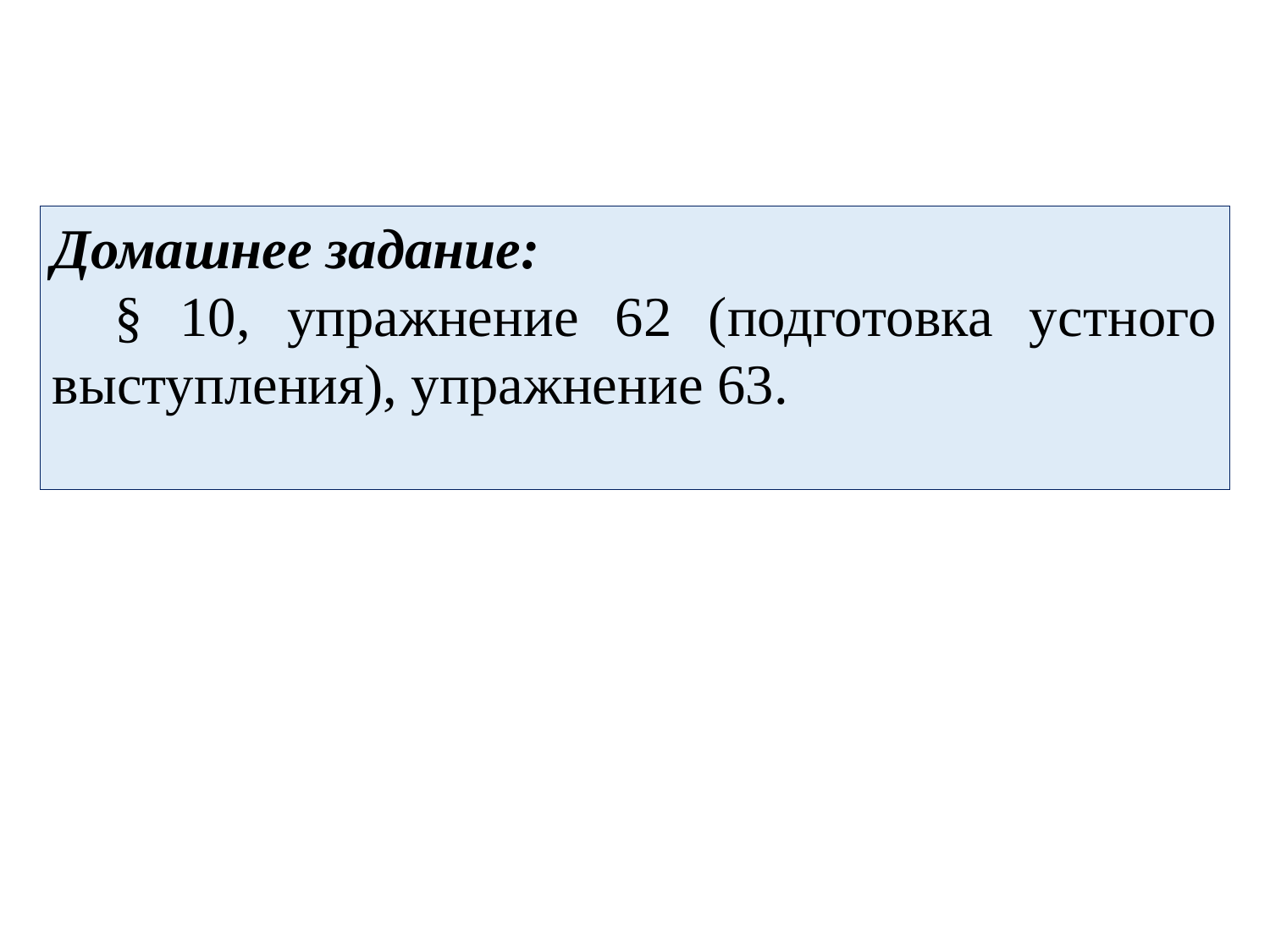

Домашнее задание:
§ 10, упражнение 62 (подготовка устного выступления), упражнение 63.